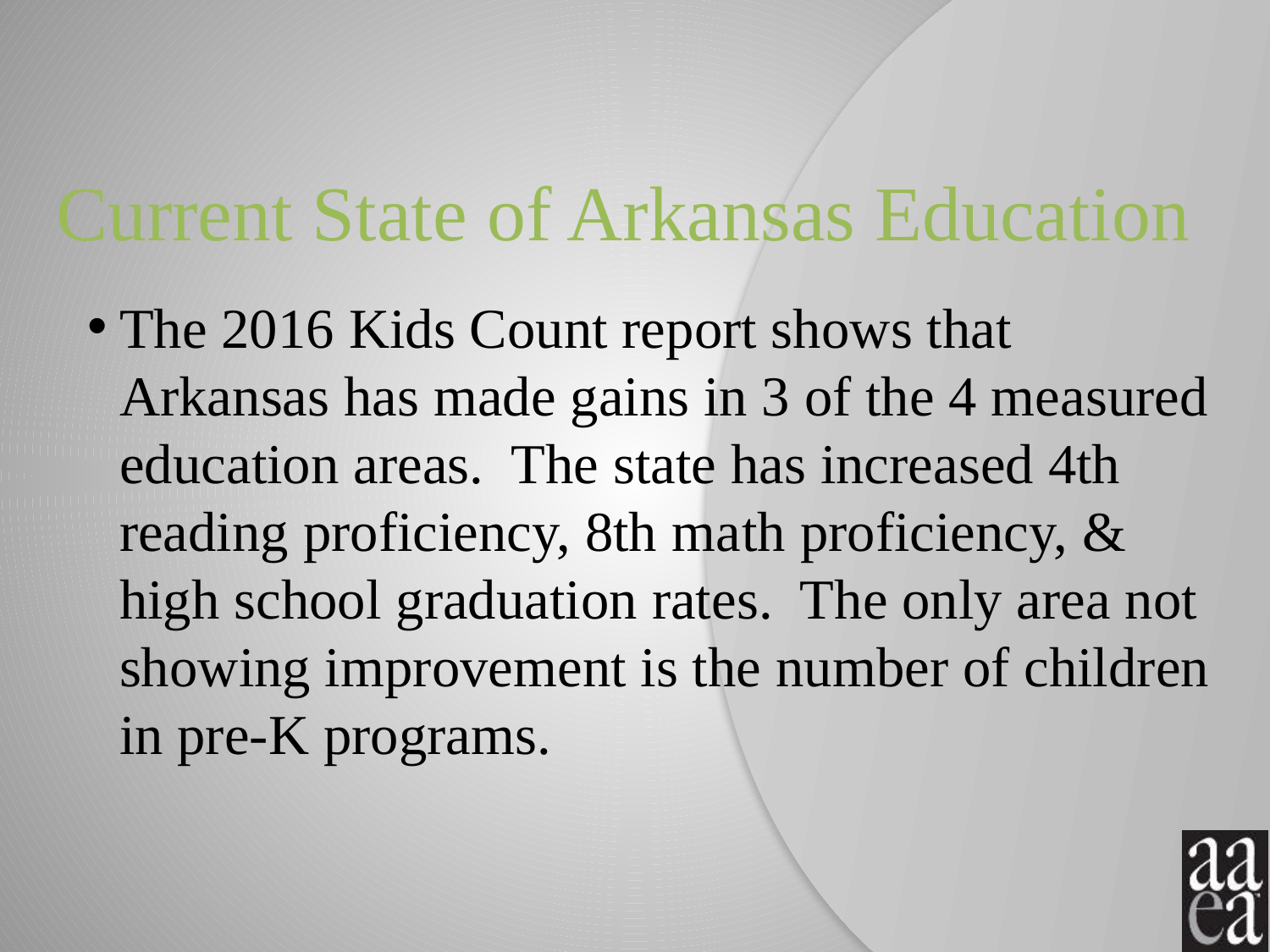

# Current State of Arkansas Education
The 2016 Kids Count report shows that Arkansas has made gains in 3 of the 4 measured education areas.  The state has increased 4th reading proficiency, 8th math proficiency, & high school graduation rates.  The only area not showing improvement is the number of children in pre-K programs.